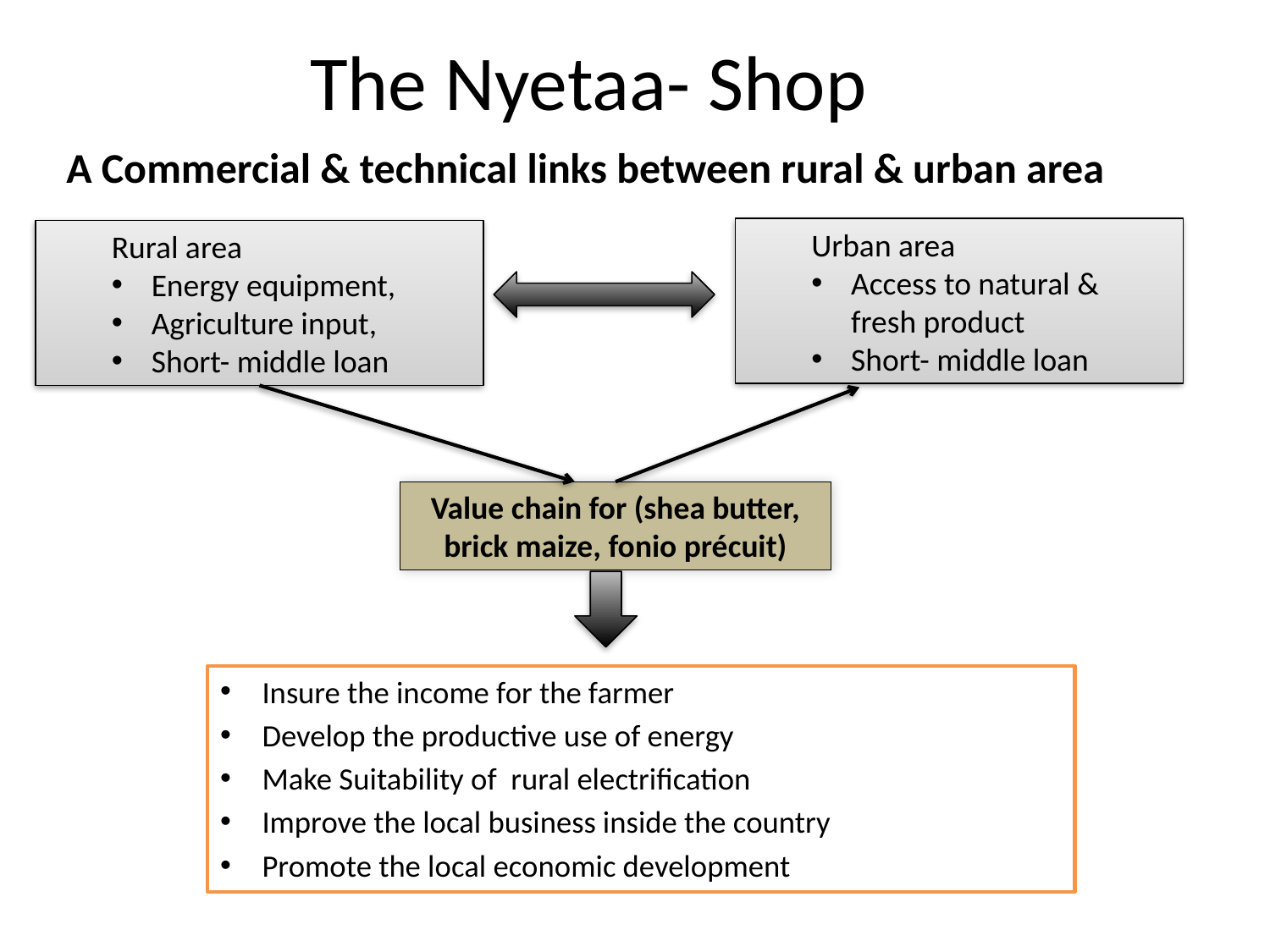

# The Nyetaa- Shop
A Commercial & technical links between rural & urban area
Urban area
Access to natural & fresh product
Short- middle loan
Rural area
Energy equipment,
Agriculture input,
Short- middle loan

Value chain for (shea butter, brick maize, fonio précuit)

Insure the income for the farmer
Develop the productive use of energy
Make Suitability of  rural electrification
Improve the local business inside the country
Promote the local economic development